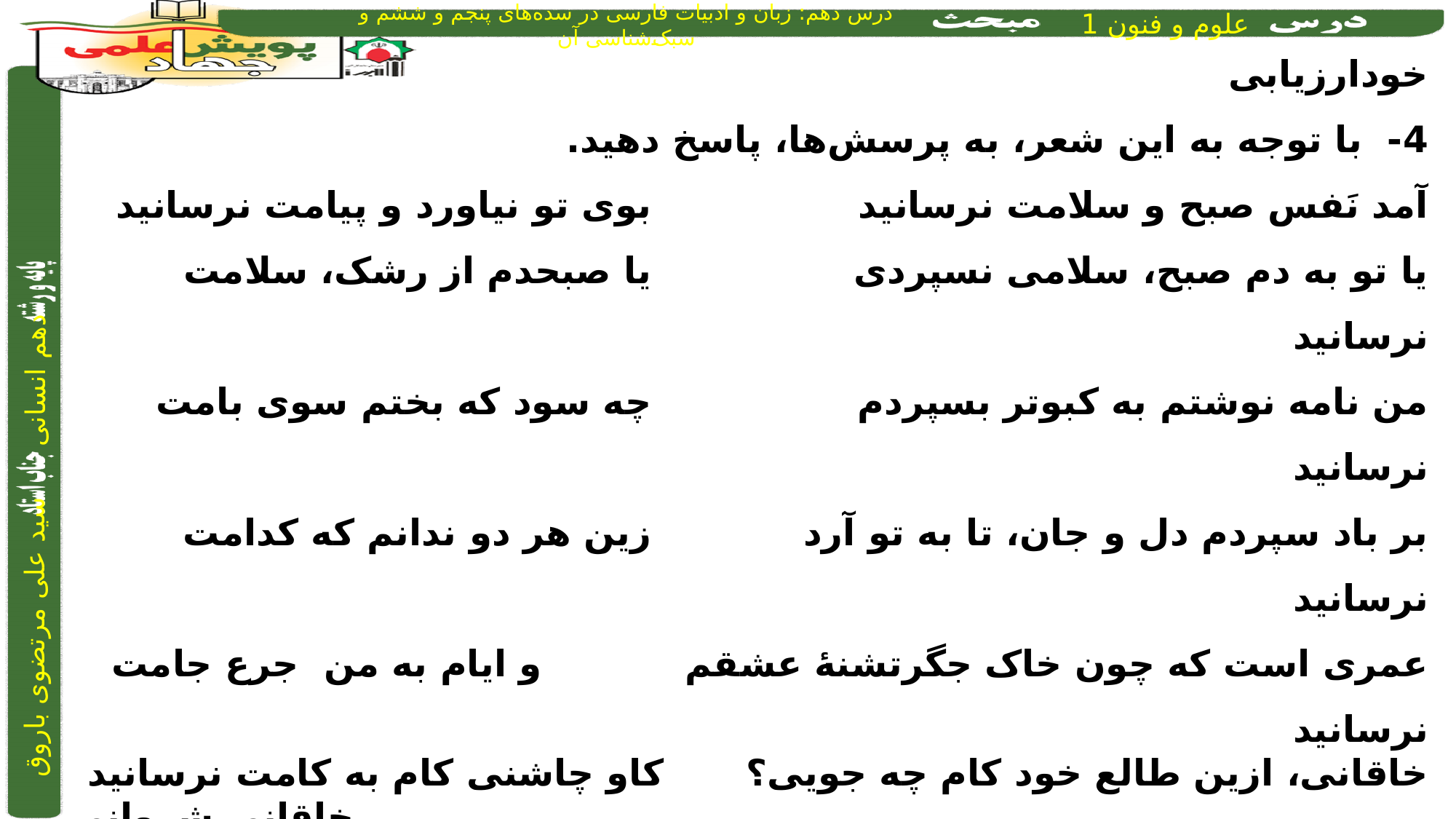

خودارزیابی
4-  با توجه به این شعر، به پرسش‌ها، پاسخ دهید.
آمد نَفس صبح و سلامت نرسانید			 بوی تو نیاورد و پیامت نرسانید
یا تو به دم صبح، سلامی نسپردی			 یا صبحدم از رشک، سلامت نرسانید
من نامه نوشتم به کبوتر بسپردم			 چه سود که بختم سوی بامت نرسانید
بر باد سپردم دل و جان، تا به تو آرد			 زین هر دو ندانم که کدامت نرسانید
عمری است که چون خاک جگرتشنۀ عشقم  		 و ایام به من  جرع جامت نرسانید
خاقانی، ازین طالع خود کام چه جویی؟ 		کاو چاشنی کام به کامت نرسانید
خاقانی شروانی
الف) دو ویژگی ادبی را بنویسید.
ب) کدام ویژگی‌های زبانی در شعر دیده می‌شود؟
پ)  قلمرو فکری این غزل را بررسی کنید.